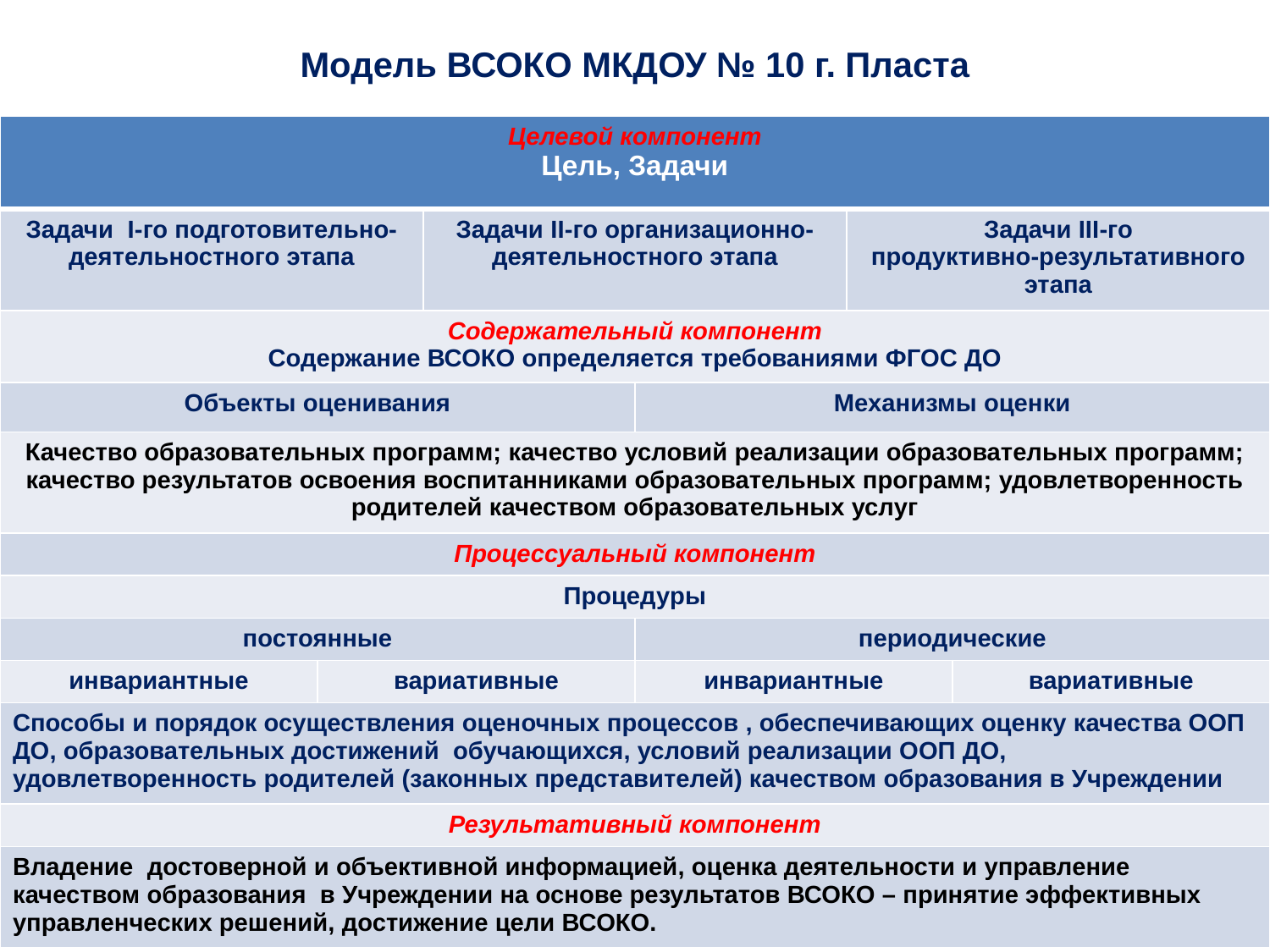

Модель ВСОКО МКДОУ № 10 г. Пласта
| Целевой компонент Цель, Задачи |  |  |  |  |  |
| --- | --- | --- | --- | --- | --- |
| Задачи I-го подготовительно-деятельностного этапа |  | Задачи II-го организационно-деятельностного этапа |  | Задачи III-го продуктивно-результативного этапа |  |
| Содержательный компонент Содержание ВСОКО определяется требованиями ФГОС ДО |  |  |  |  |  |
| Объекты оценивания |  |  | Механизмы оценки |  |  |
| Качество образовательных программ; качество условий реализации образовательных программ; качество результатов освоения воспитанниками образовательных программ; удовлетворенность родителей качеством образовательных услуг |  |  |  |  |  |
| Процессуальный компонент |  |  |  |  |  |
| Процедуры |  |  |  |  |  |
| постоянные |  |  | периодические |  |  |
| инвариантные | вариативные |  | инвариантные |  | вариативные |
| Способы и порядок осуществления оценочных процессов , обеспечивающих оценку качества ООП ДО, образовательных достижений обучающихся, условий реализации ООП ДО, удовлетворенность родителей (законных представителей) качеством образования в Учреждении |  |  |  |  |  |
| Результативный компонент |  |  |  |  |  |
| Владение достоверной и объективной информацией, оценка деятельности и управление качеством образования в Учреждении на основе результатов ВСОКО – принятие эффективных управленческих решений, достижение цели ВСОКО. |  |  |  |  |  |